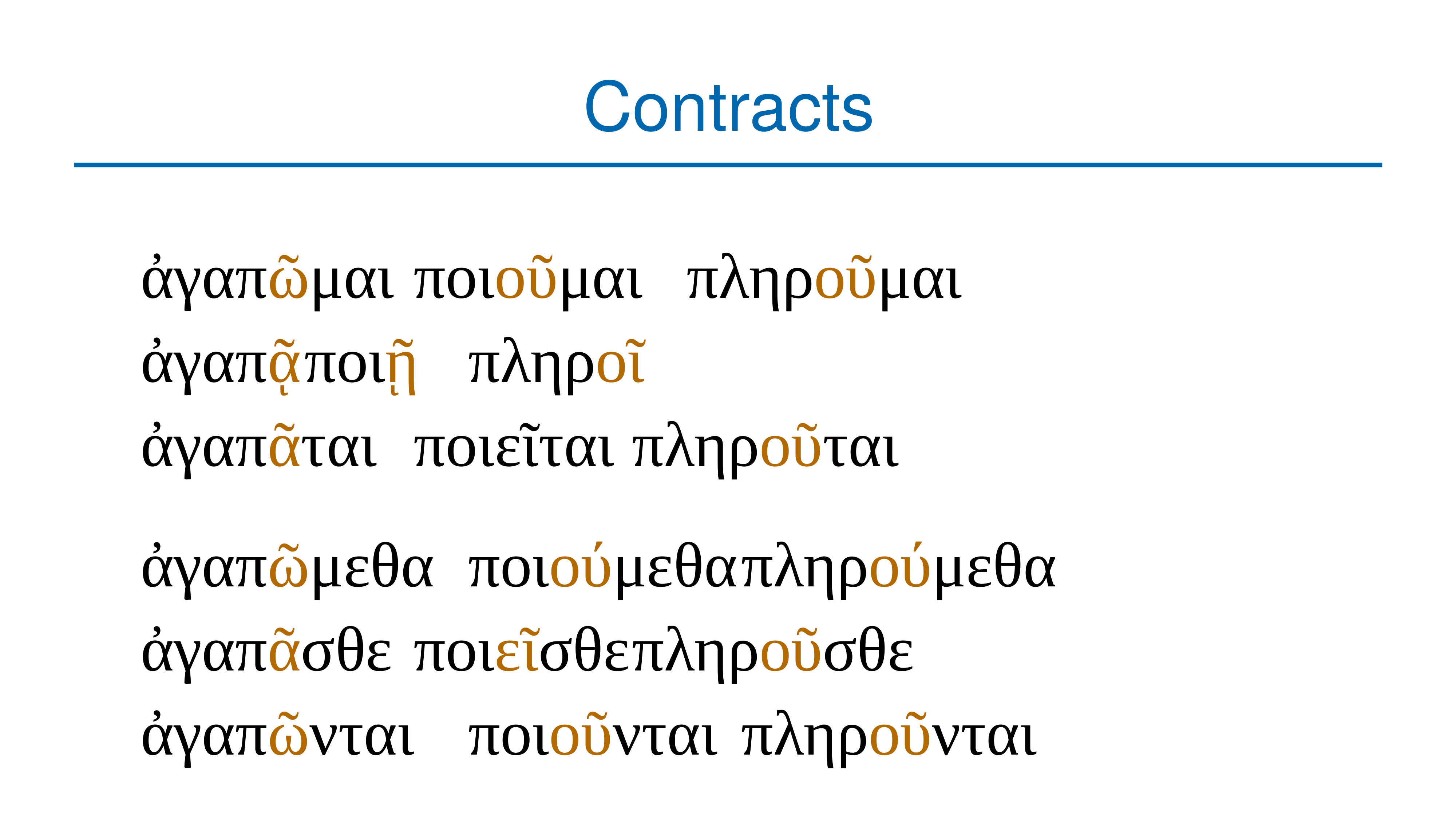

# Contracts
ἀγαπῶμαι	ποιοῦμαι	πληροῦμαι
ἀγαπᾷ	ποιῇ	πληροῖ
ἀγαπᾶται	ποιεῖται	πληροῦται
ἀγαπῶμεθα	ποιούμεθα	πληρούμεθα
ἀγαπᾶσθε	ποιεῖσθε	πληροῦσθε
ἀγαπῶνται	ποιοῦνται	πληροῦνται